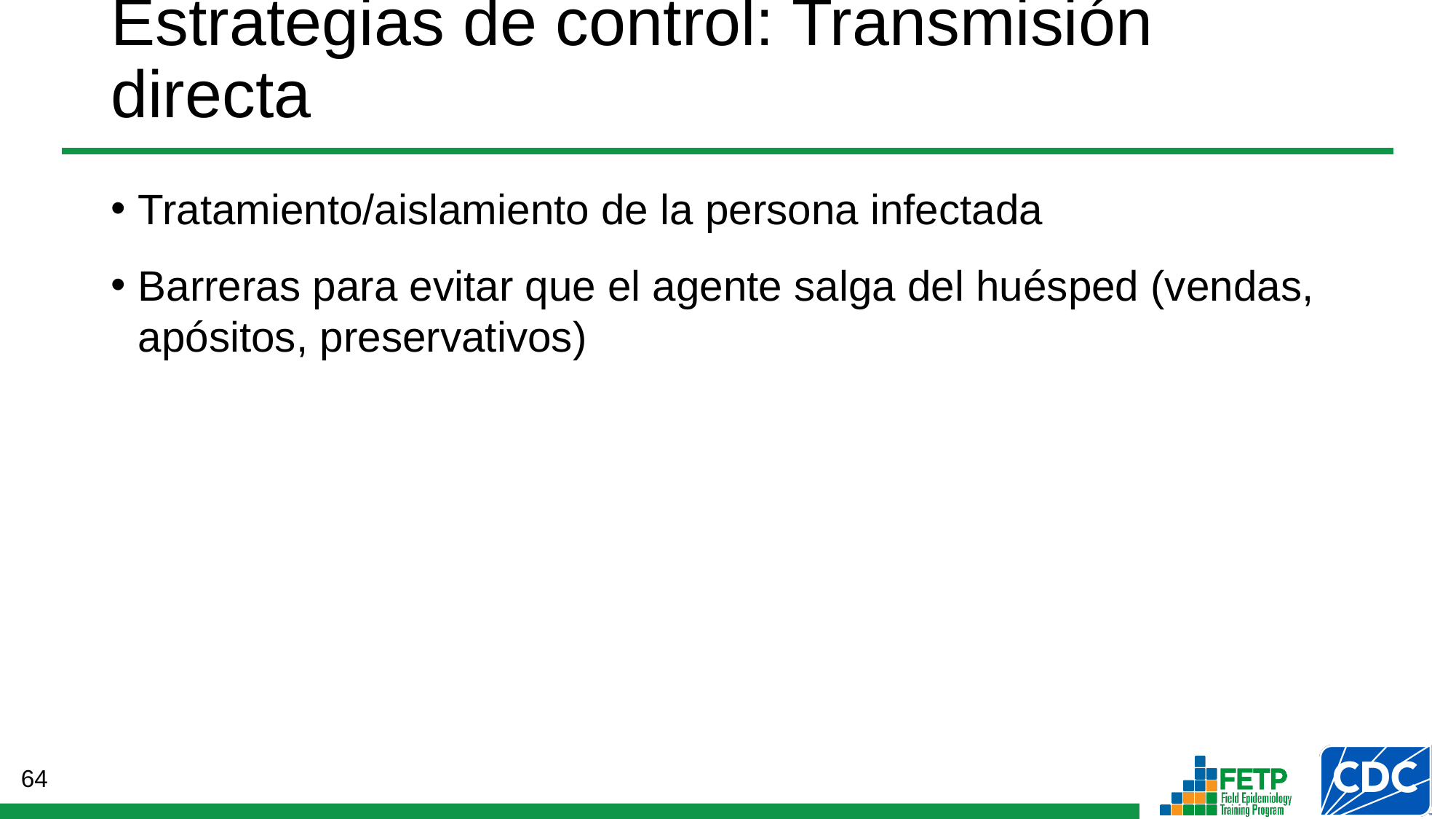

Estrategias de control: Transmisión directa
Tratamiento/aislamiento de la persona infectada
Barreras para evitar que el agente salga del huésped (vendas, apósitos, preservativos)